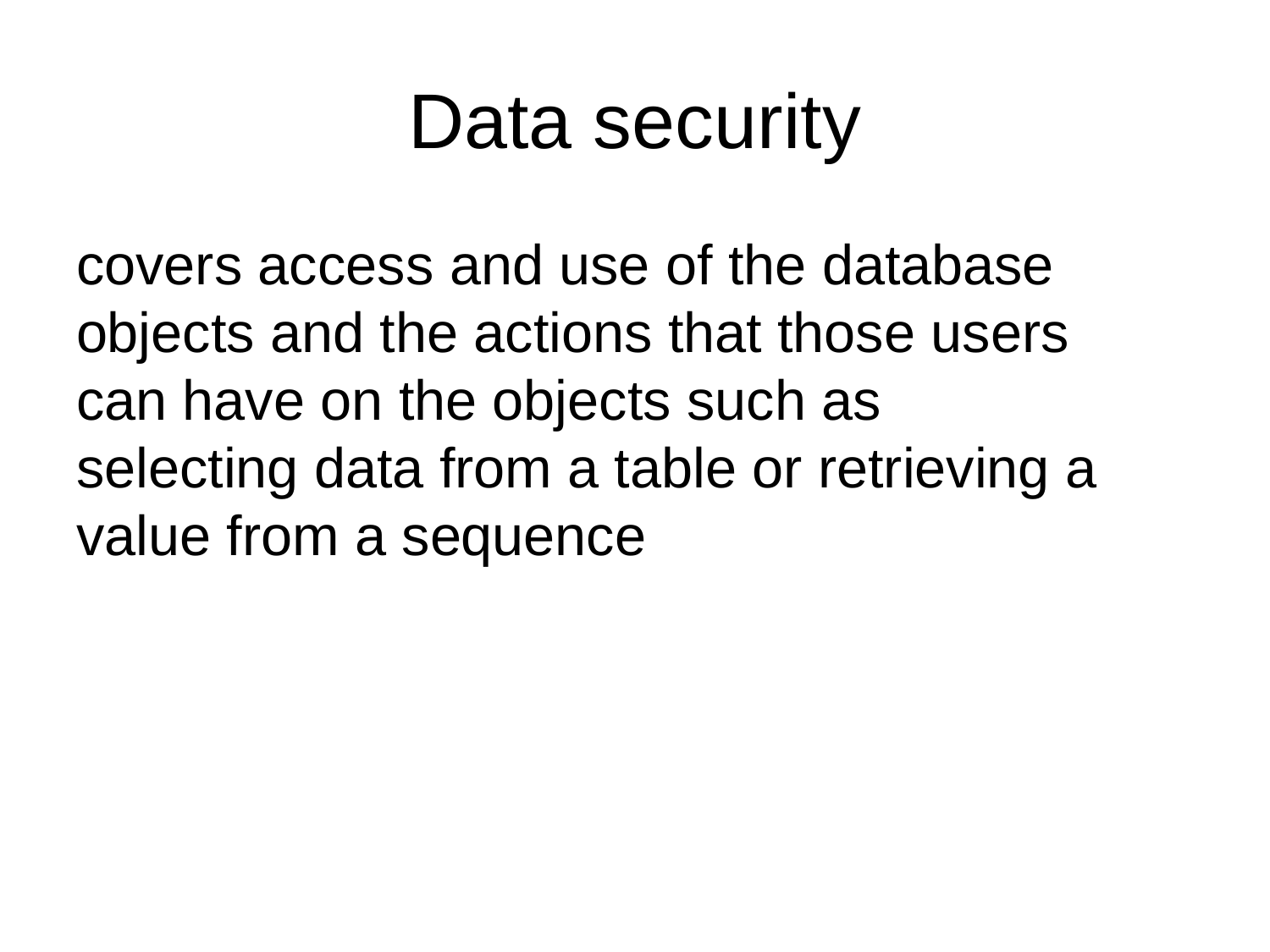

# Data security
covers access and use of the database objects and the actions that those users can have on the objects such as selecting data from a table or retrieving a value from a sequence